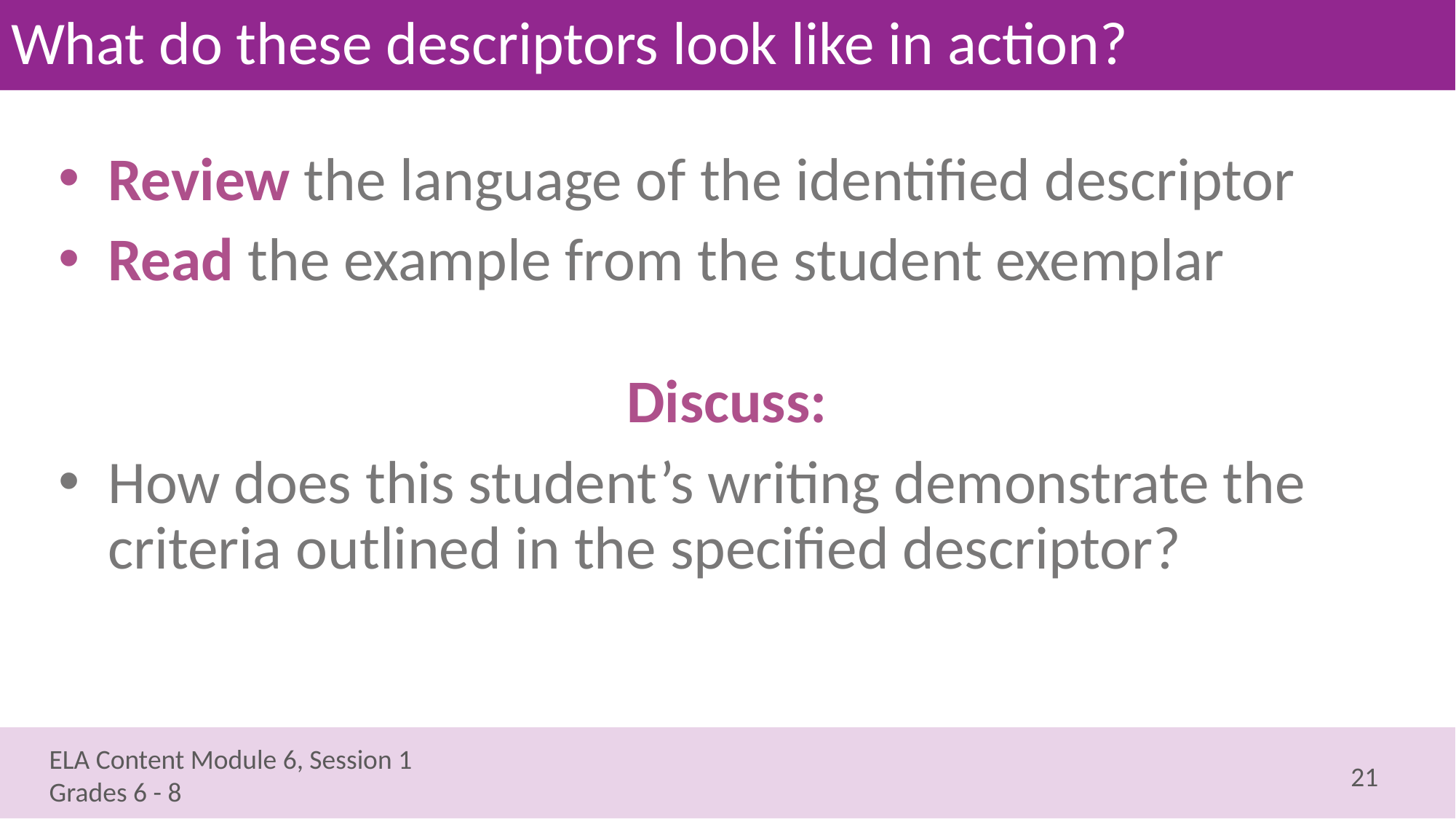

# What do these descriptors look like in action?
Review the language of the identified descriptor
Read the example from the student exemplar

Discuss:
How does this student’s writing demonstrate the criteria outlined in the specified descriptor?
21